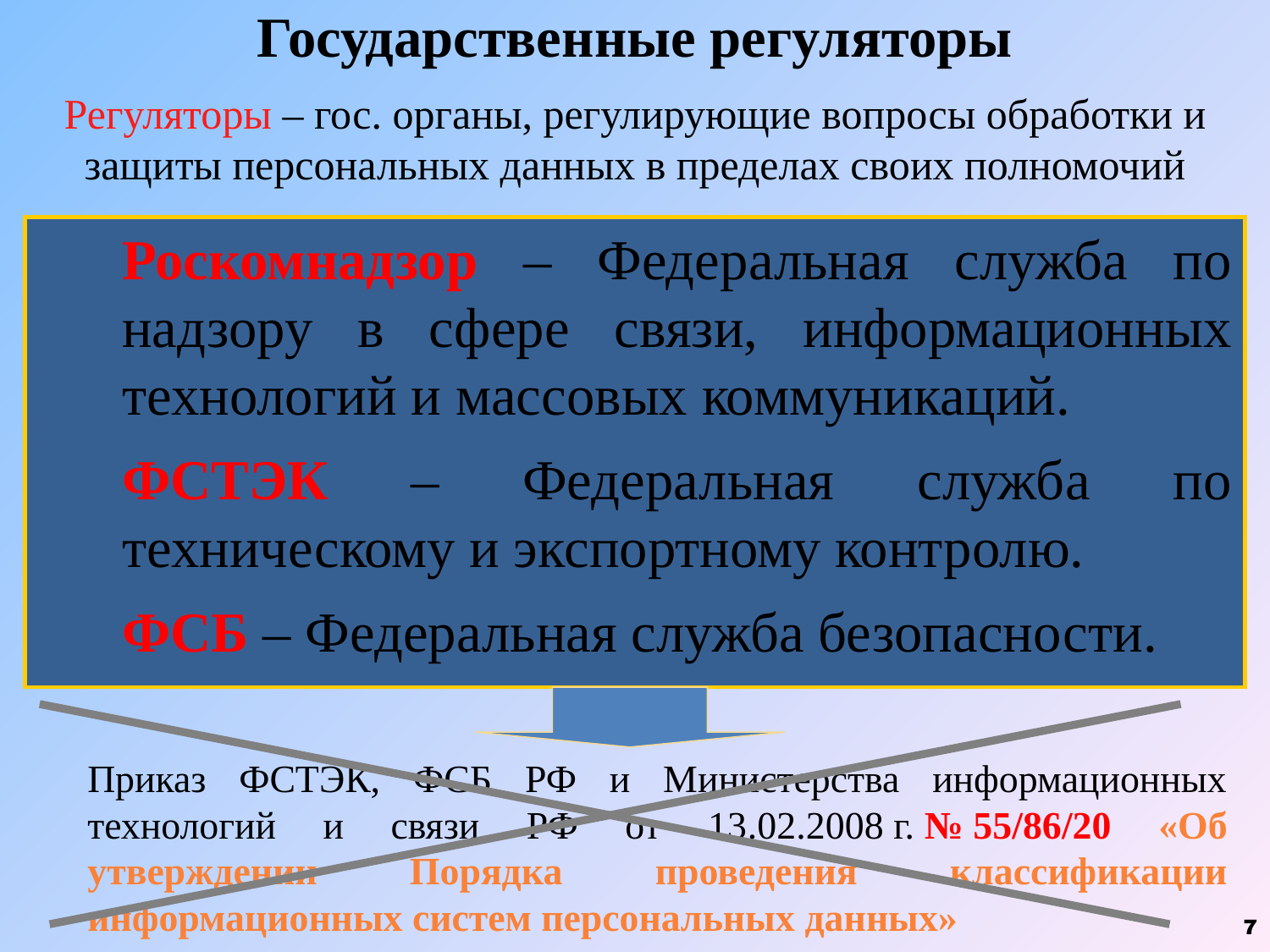

Государственные регуляторы
# Регуляторы – гос. органы, регулирующие вопросы обработки и защиты персональных данных в пределах своих полномочий
	Роскомнадзор – Федеральная служба по надзору в сфере связи, информационных технологий и массовых коммуникаций.
	ФСТЭК – Федеральная служба по техническому и экспортному контролю.
	ФСБ – Федеральная служба безопасности.

Приказ ФСТЭК, ФСБ РФ и Министерства информационных технологий и связи РФ от 13.02.2008 г. № 55/86/20 «Об утверждении Порядка проведения классификации информационных систем персональных данных»
7